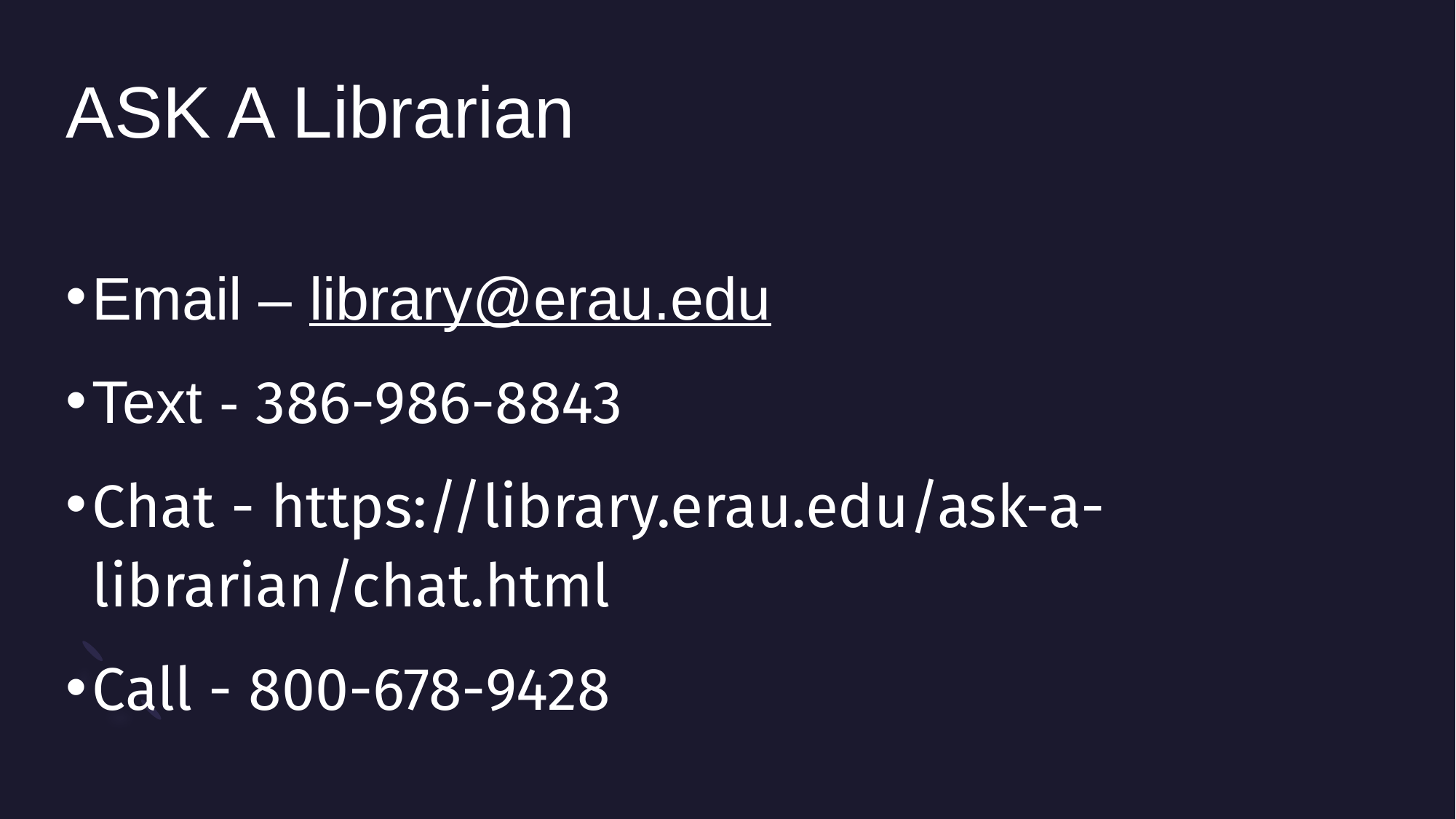

# ASK A Librarian
Email – library@erau.edu
Text - 386-986-8843​
Chat - https://library.erau.edu/ask-a-librarian/chat.html
Call - 800-678-9428